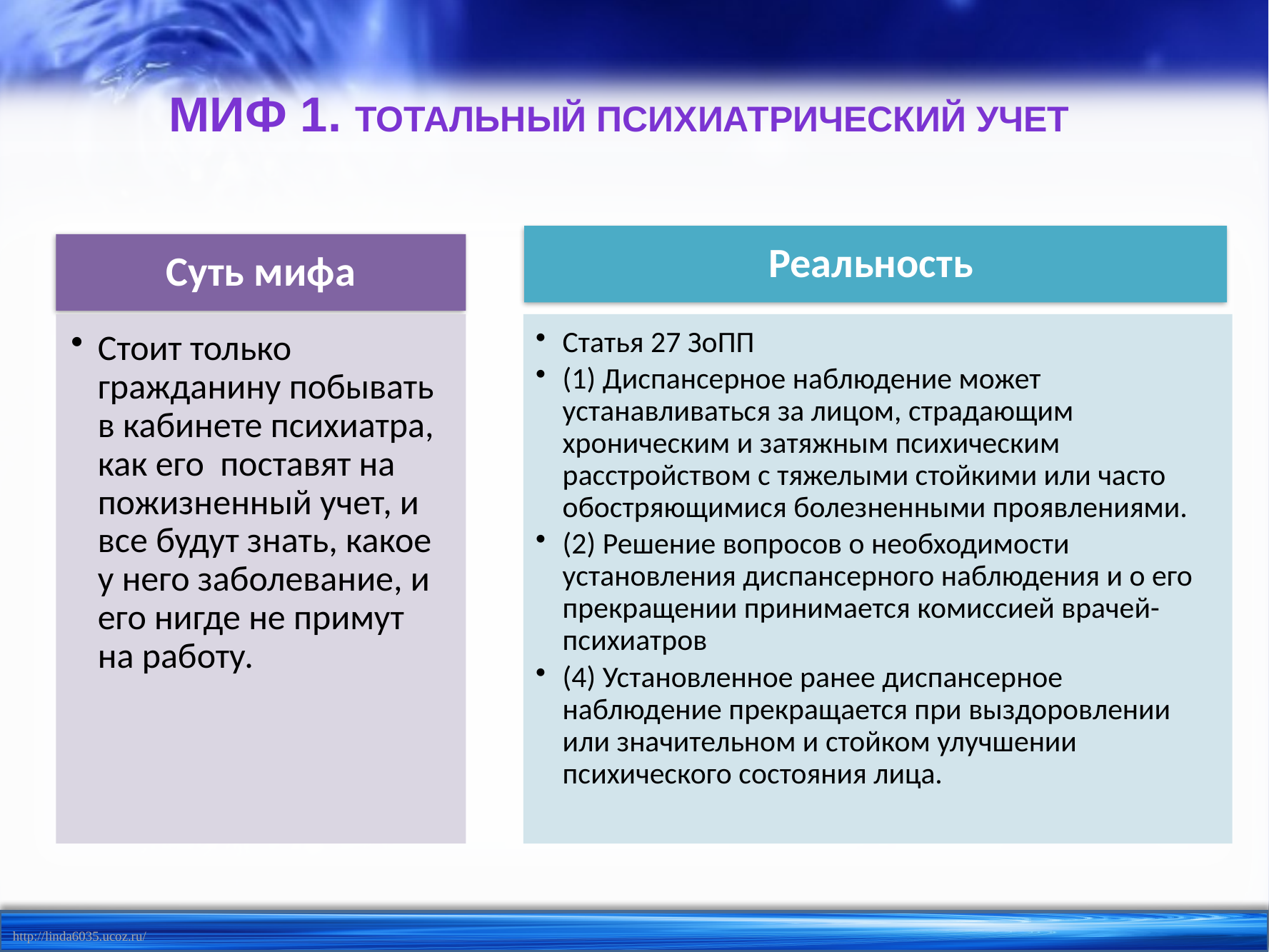

Миф 1. Тотальный психиатрический учет
Суть мифа
Стоит только гражданину побывать в кабинете психиатра, как его  поставят на пожизненный учет, и все будут знать, какое у него заболевание, и его нигде не примут на работу.
Реальность
Статья 27 ЗоПП
(1) Диспансерное наблюдение может устанавливаться за лицом, страдающим хроническим и затяжным психическим расстройством с тяжелыми стойкими или часто обостряющимися болезненными проявлениями.
(2) Решение вопросов о необходимости установления диспансерного наблюдения и о его прекращении принимается комиссией врачей-психиатров
(4) Установленное ранее диспансерное наблюдение прекращается при выздоровлении или значительном и стойком улучшении психического состояния лица.